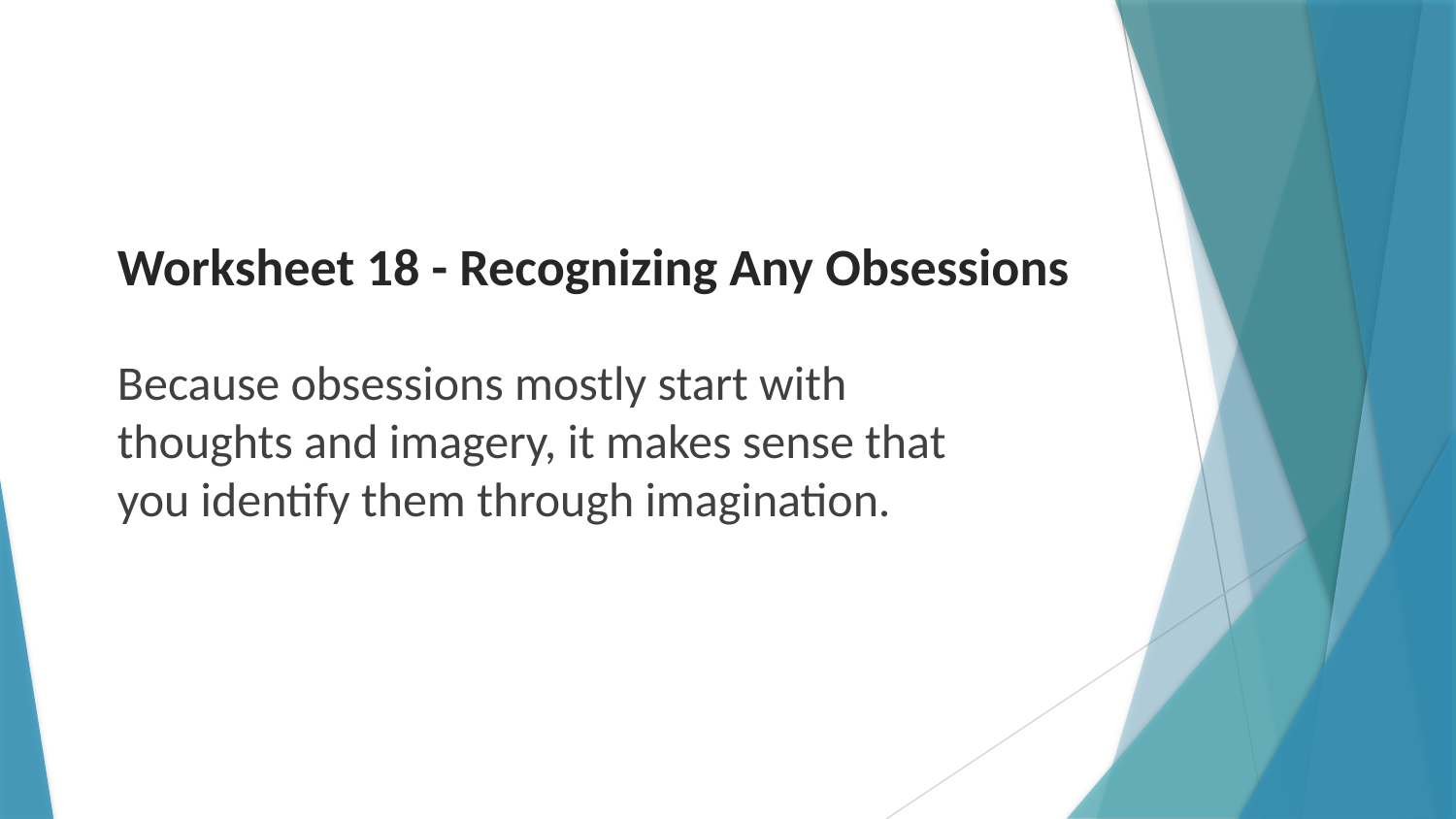

# Worksheet 18 - Recognizing Any Obsessions
Because obsessions mostly start with thoughts and imagery, it makes sense that you identify them through imagination.